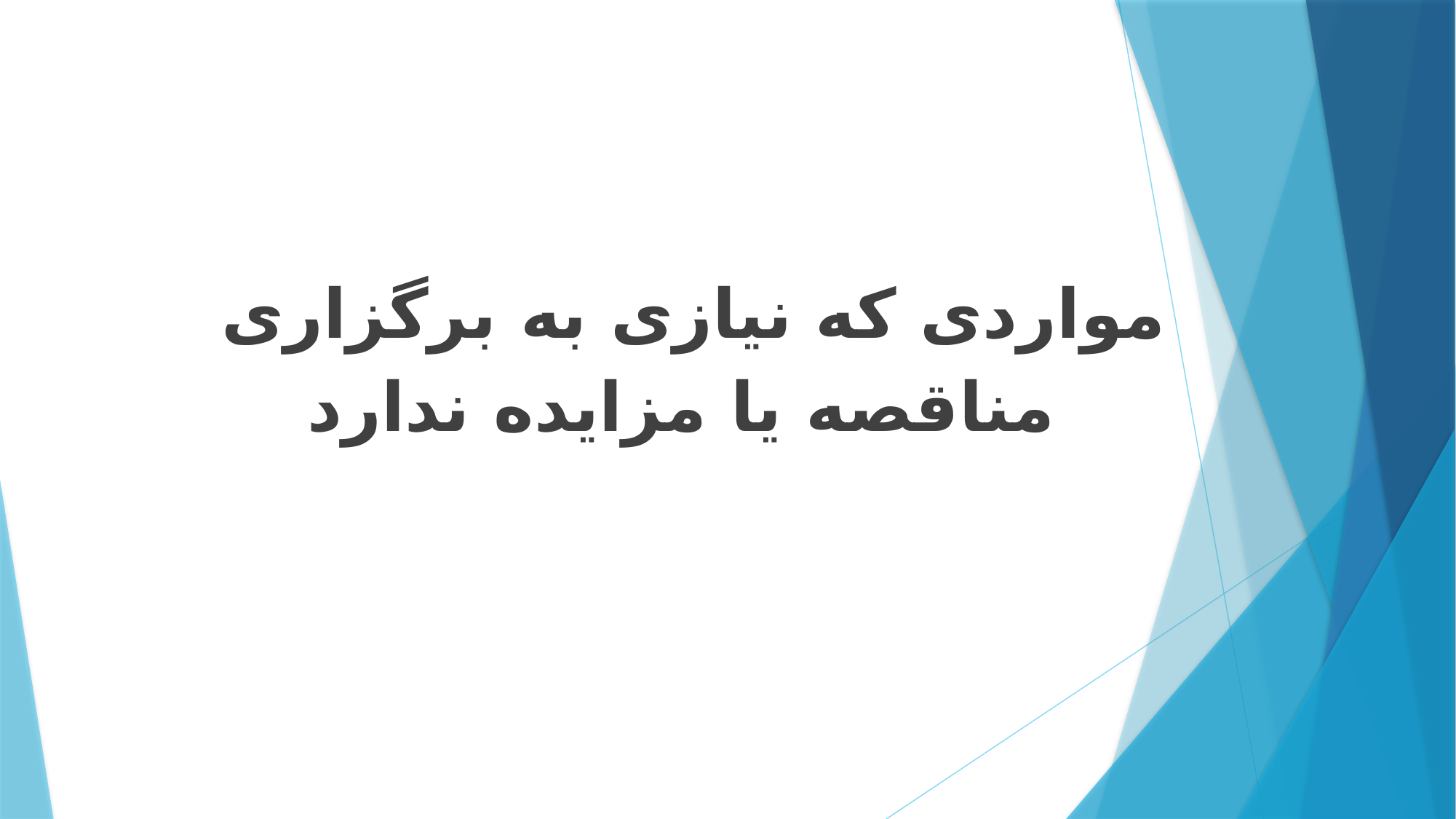

مواردی که نیازی به برگزاری
 مناقصه یا مزایده ندارد